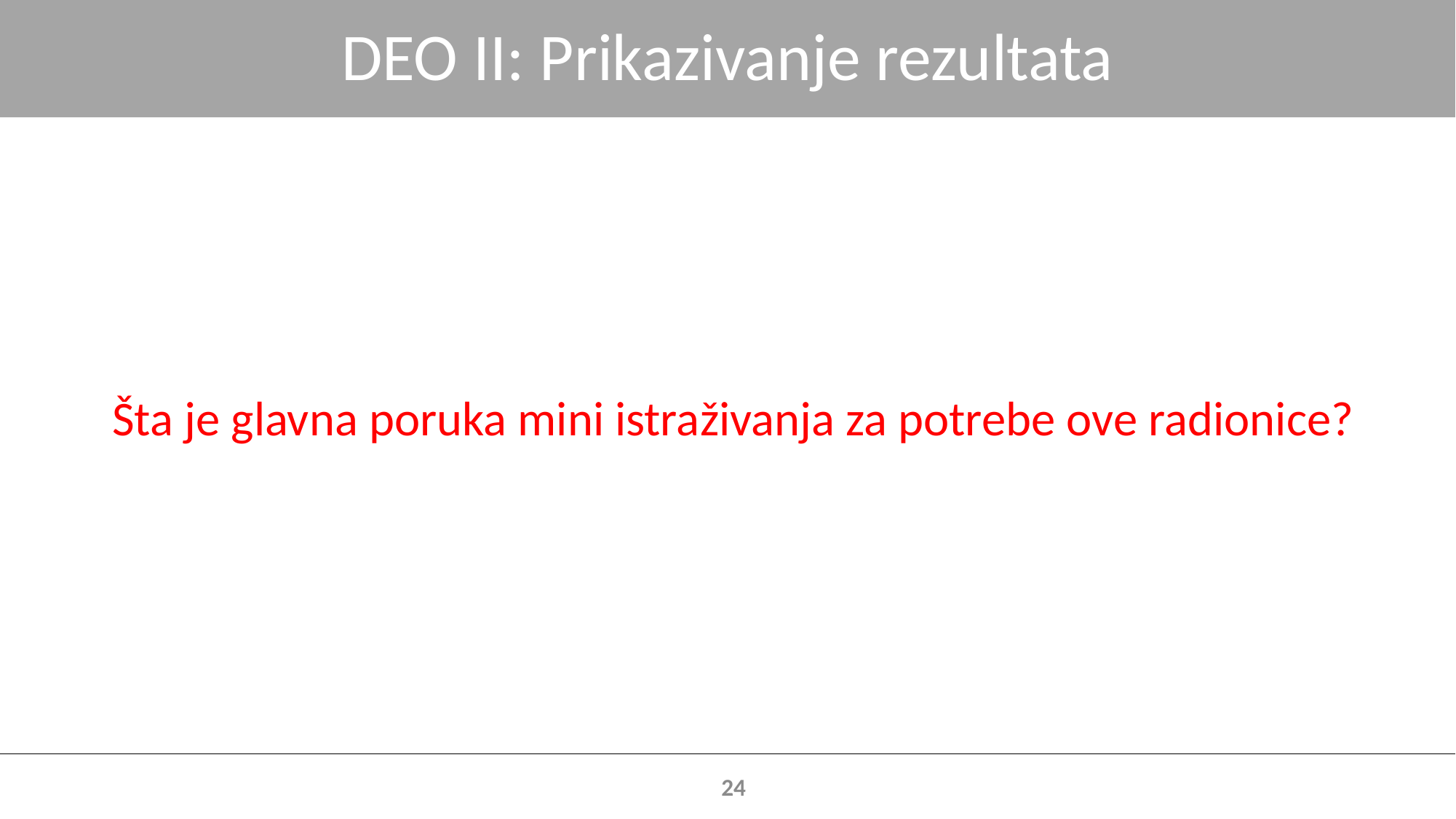

# DEO II: Prikazivanje rezultata
Šta je glavna poruka mini istraživanja za potrebe ove radionice?
24